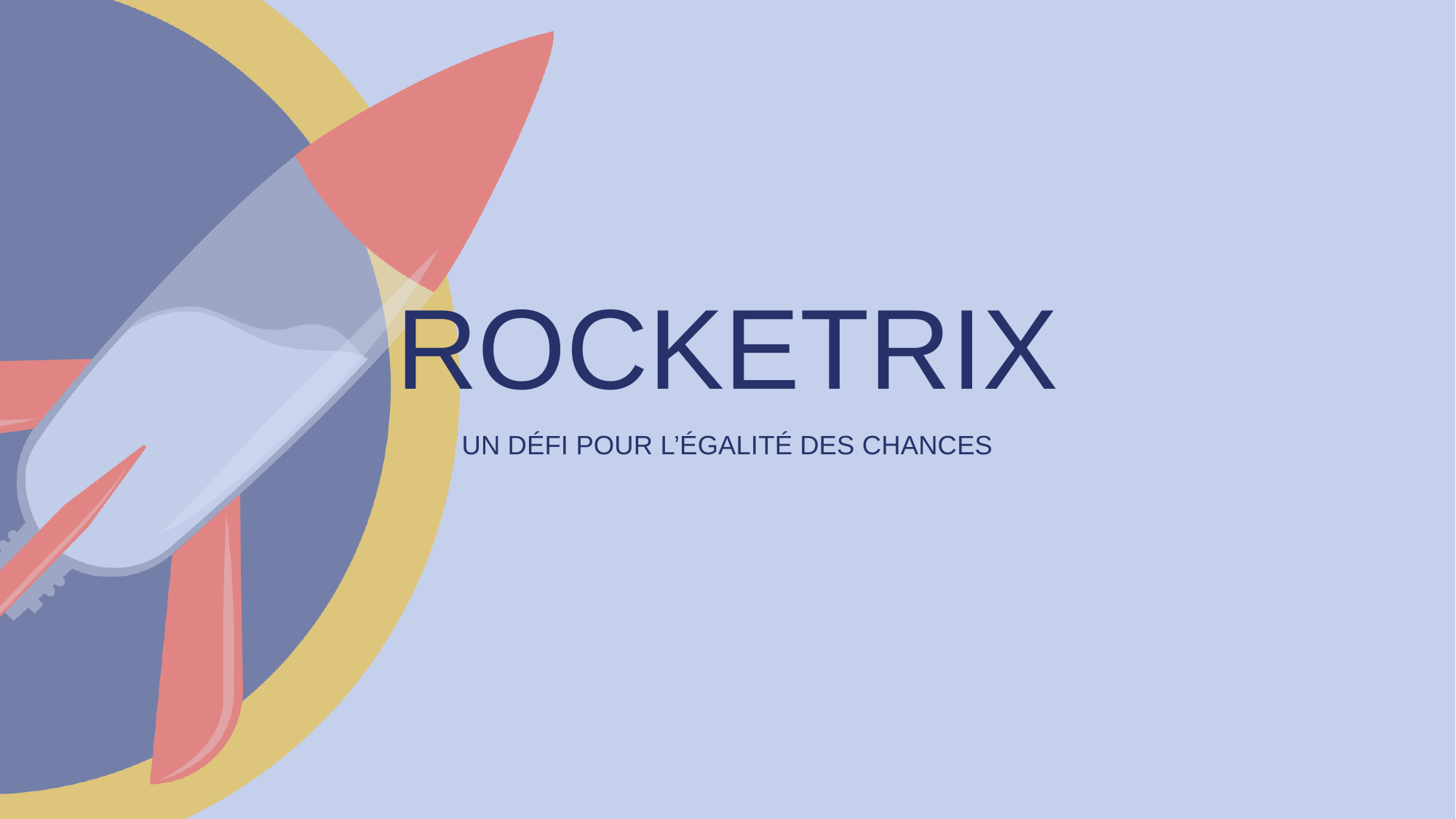

# ROCKETRIX
UN DÉFI POUR L’ÉGALITÉ DES CHANCES